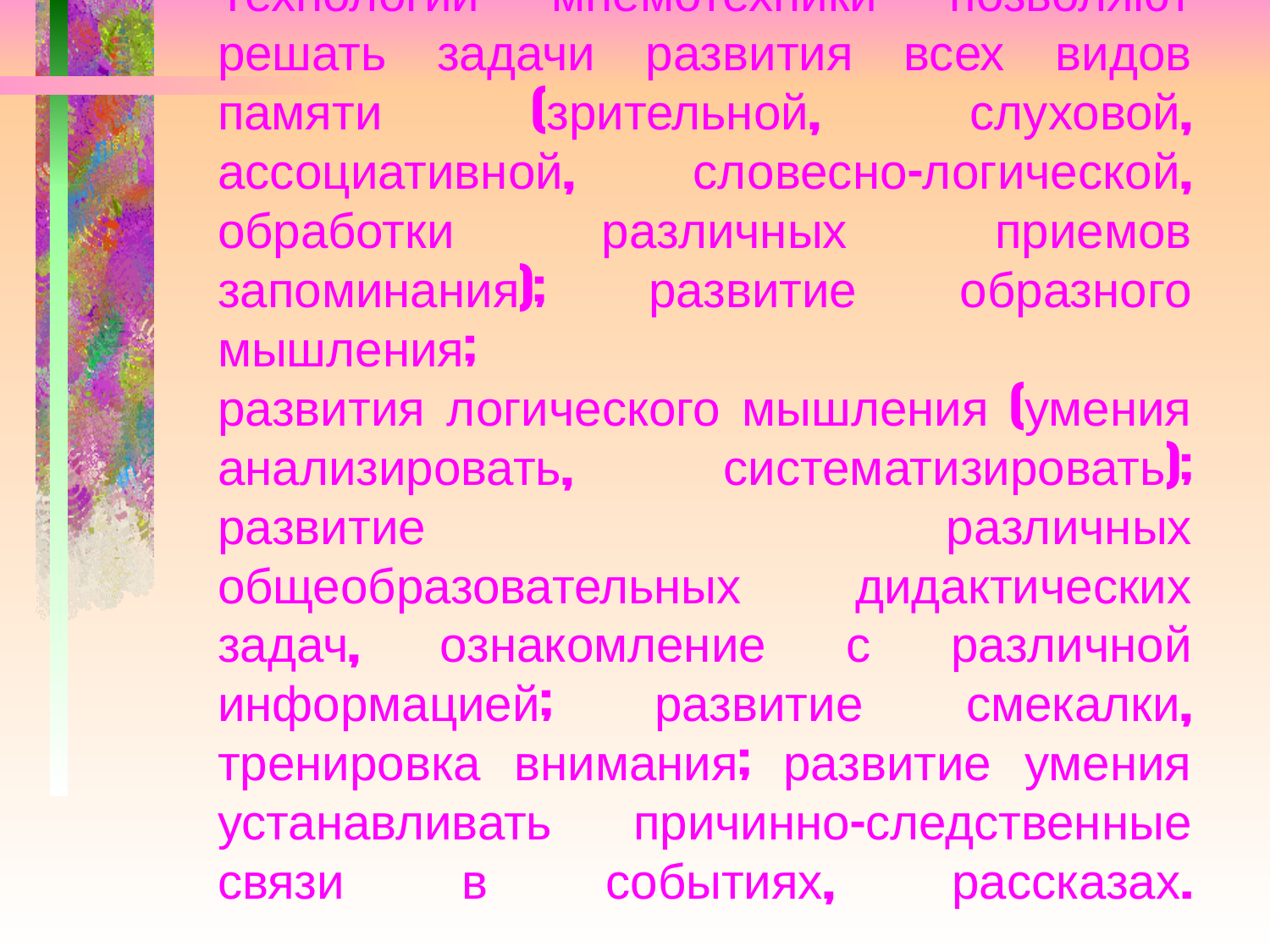

# Технологии мнемотехники позволяют решать задачи развития всех видов памяти (зрительной, слуховой, ассоциативной, словесно-логической, обработки различных приемов запоминания); развитие образного мышления; развития логического мышления (умения анализировать, систематизировать); развитие различных общеобразовательных дидактических задач, ознакомление с различной информацией; развитие смекалки, тренировка внимания; развитие умения устанавливать причинно-следственные связи в событиях, рассказах.